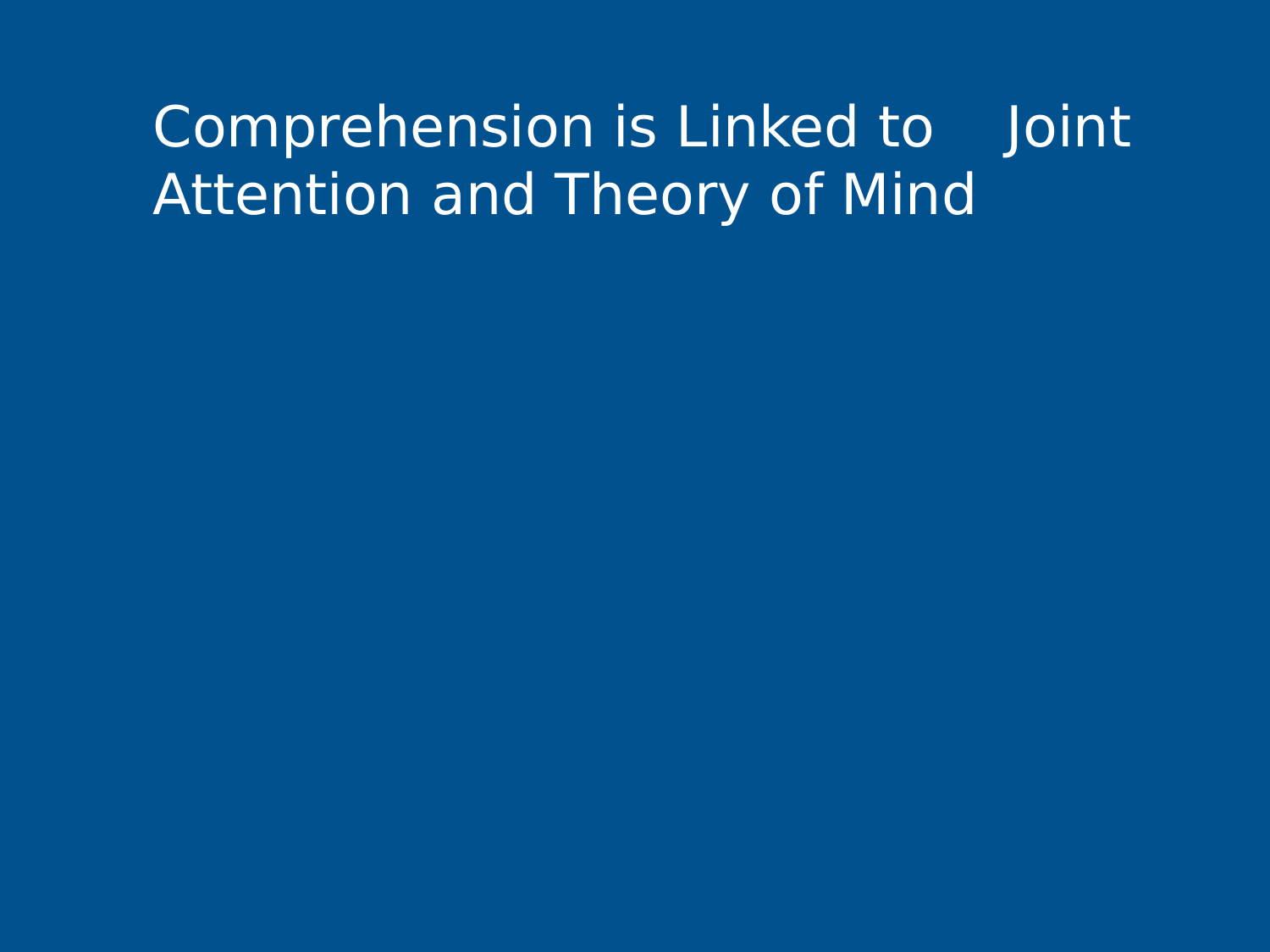

# Comprehension is Linked to    Joint Attention and Theory of Mind